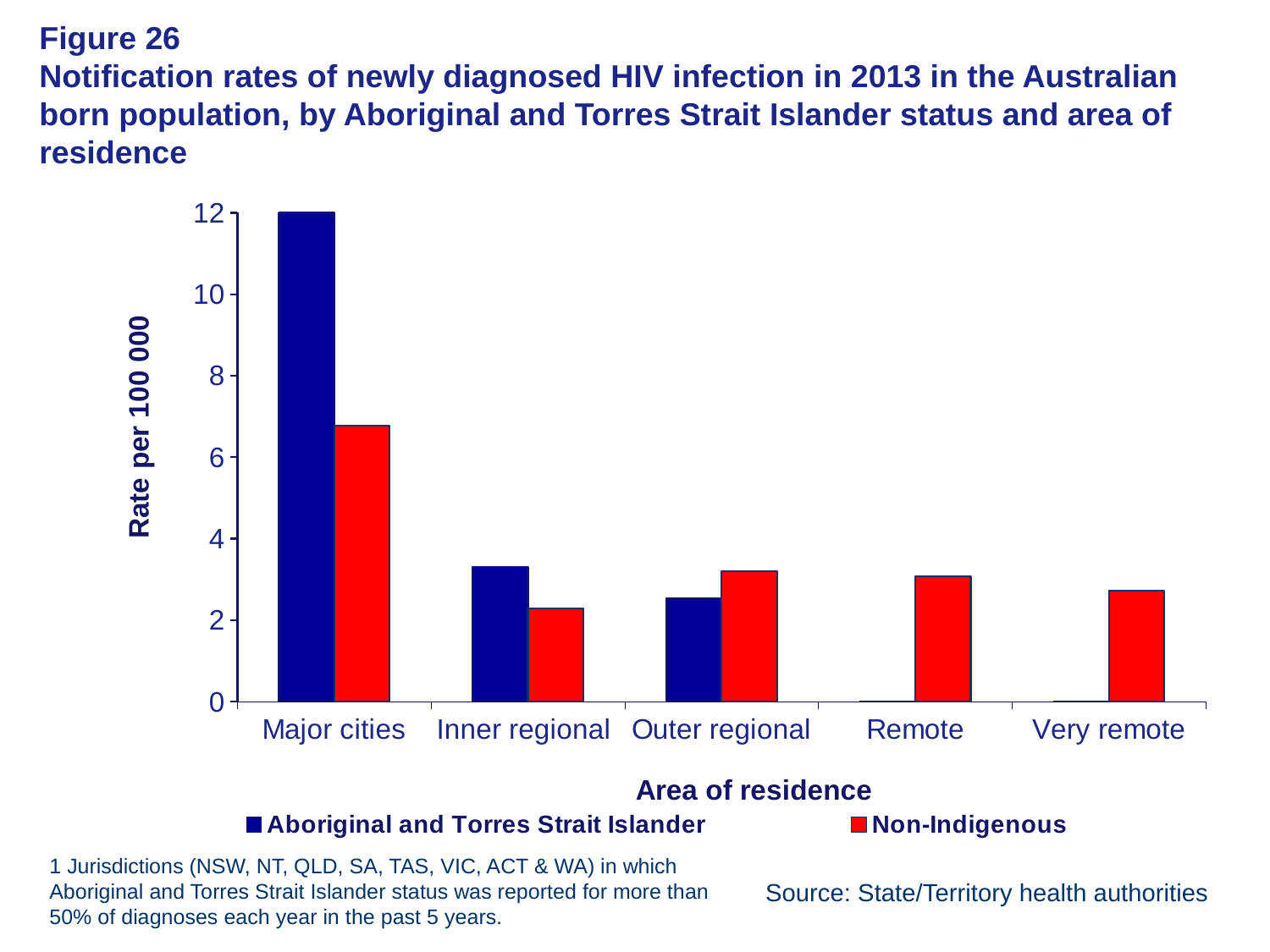

# Figure 26 Notification rates of newly diagnosed HIV infection in 2013 in the Australian born population, by Aboriginal and Torres Strait Islander status and area of residence

### Chart

| Category | Aboriginal and Torres Strait Islander | Non-Indigenous |
|---|---|---|
| Major cities | 12.19919697459915 | 6.775551488724982 |
| Inner regional  | 3.303682780379428 | 2.295608320728982 |
| Outer regional | 2.531837861103375 | 3.197982777507666 |
| Remote | 0.0 | 3.072715819877398 |
| Very remote | 0.0 | 2.723163226403791 |
1 Jurisdictions (NSW, NT, QLD, SA, TAS, VIC, ACT & WA) in which Aboriginal and Torres Strait Islander status was reported for more than 50% of diagnoses each year in the past 5 years.
Source: State/Territory health authorities